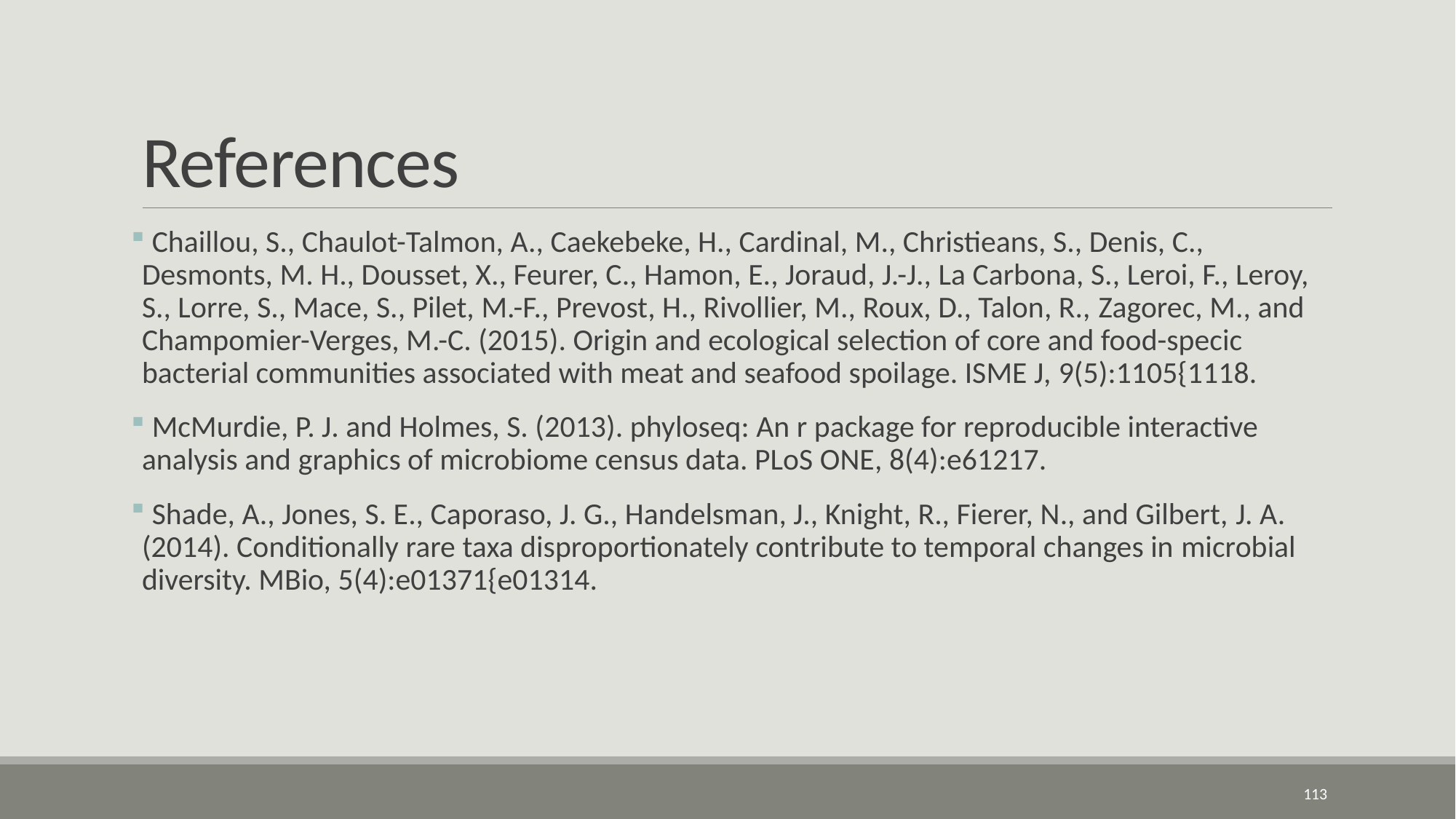

# References
 Chaillou, S., Chaulot-Talmon, A., Caekebeke, H., Cardinal, M., Christieans, S., Denis, C., Desmonts, M. H., Dousset, X., Feurer, C., Hamon, E., Joraud, J.-J., La Carbona, S., Leroi, F., Leroy, S., Lorre, S., Mace, S., Pilet, M.-F., Prevost, H., Rivollier, M., Roux, D., Talon, R., Zagorec, M., and Champomier-Verges, M.-C. (2015). Origin and ecological selection of core and food-specic bacterial communities associated with meat and seafood spoilage. ISME J, 9(5):1105{1118.
 McMurdie, P. J. and Holmes, S. (2013). phyloseq: An r package for reproducible interactive analysis and graphics of microbiome census data. PLoS ONE, 8(4):e61217.
 Shade, A., Jones, S. E., Caporaso, J. G., Handelsman, J., Knight, R., Fierer, N., and Gilbert, J. A. (2014). Conditionally rare taxa disproportionately contribute to temporal changes in microbial diversity. MBio, 5(4):e01371{e01314.
113